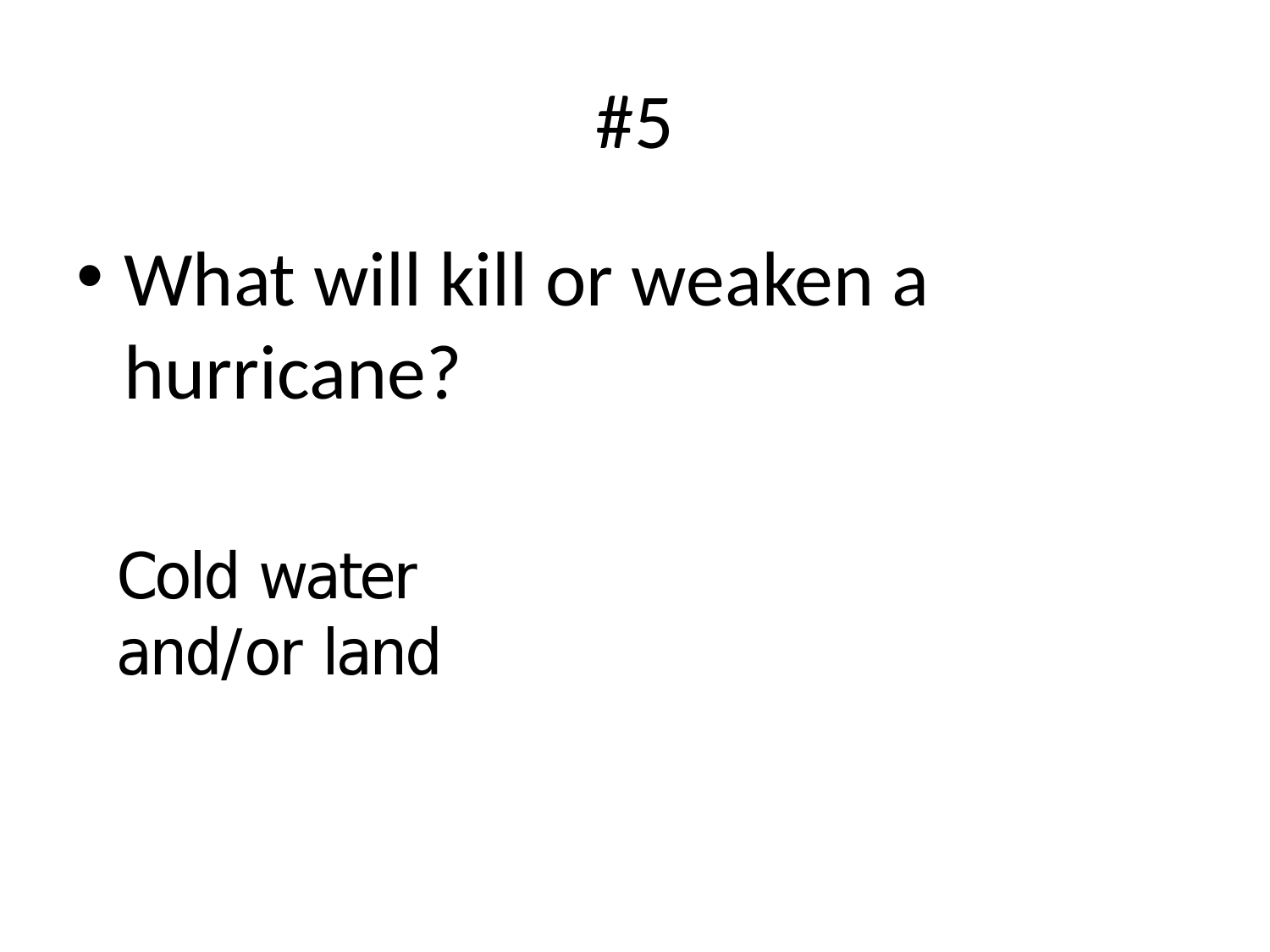

# #5
What will kill or weaken a hurricane?

Cold water and/or land